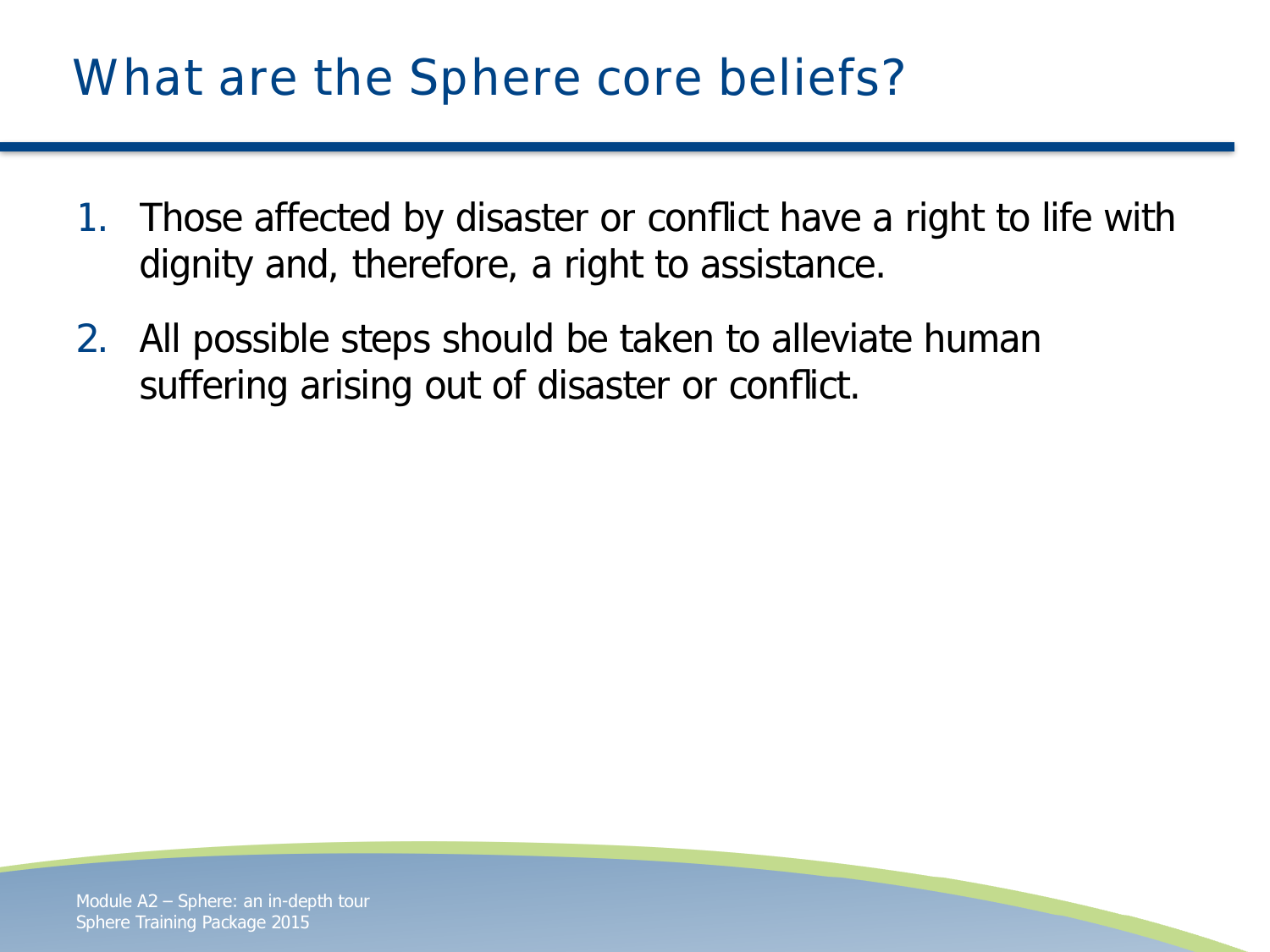

# What are the Sphere core beliefs?
Those affected by disaster or conflict have a right to life with dignity and, therefore, a right to assistance.
All possible steps should be taken to alleviate human suffering arising out of disaster or conflict.
Module A2 – Sphere: an in-depth tour
Sphere Training Package 2015